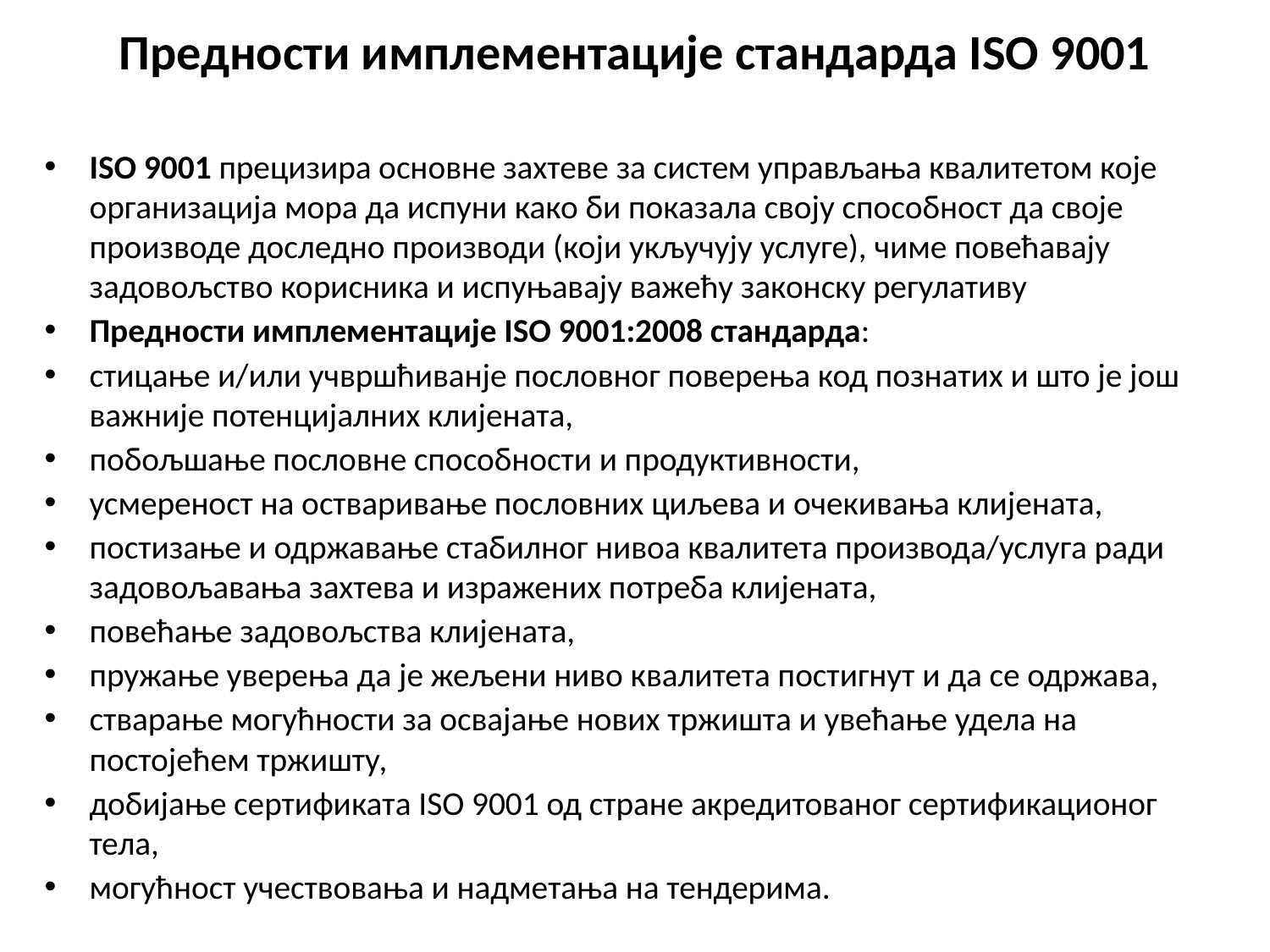

# Предности имплементације стандарда ISO 9001

ISO 9001 прецизира основне захтеве за систем управљања квалитетом које организација мора да испуни како би показала своју способност да своје производе доследно производи (који укључују услуге), чиме повећавају задовољство корисника и испуњавају важећу законску регулативу
Предности имплементације ISO 9001:2008 стандарда:
стицање и/или учвршћиванје пословног поверења код познатих и што је још важније потенцијалних клијената,
побољшање пословне способности и продуктивности,
усмереност на остваривање пословних циљева и очекивања клијената,
постизање и одржавање стабилног нивоа квалитета производа/услуга ради задовољавања захтева и изражених потреба клијената,
повећање задовољства клијената,
пружање уверења дa је жељени ниво квалитета постигнут и да се одржaвa,
ствaрaње могућности за освајaње нових тржишта и увећање удела на постојећем тржишту,
добијање сертификата ISO 9001 од стране акредитованог сертификационог тела,
могућност учествовања и надметања на тендерима.